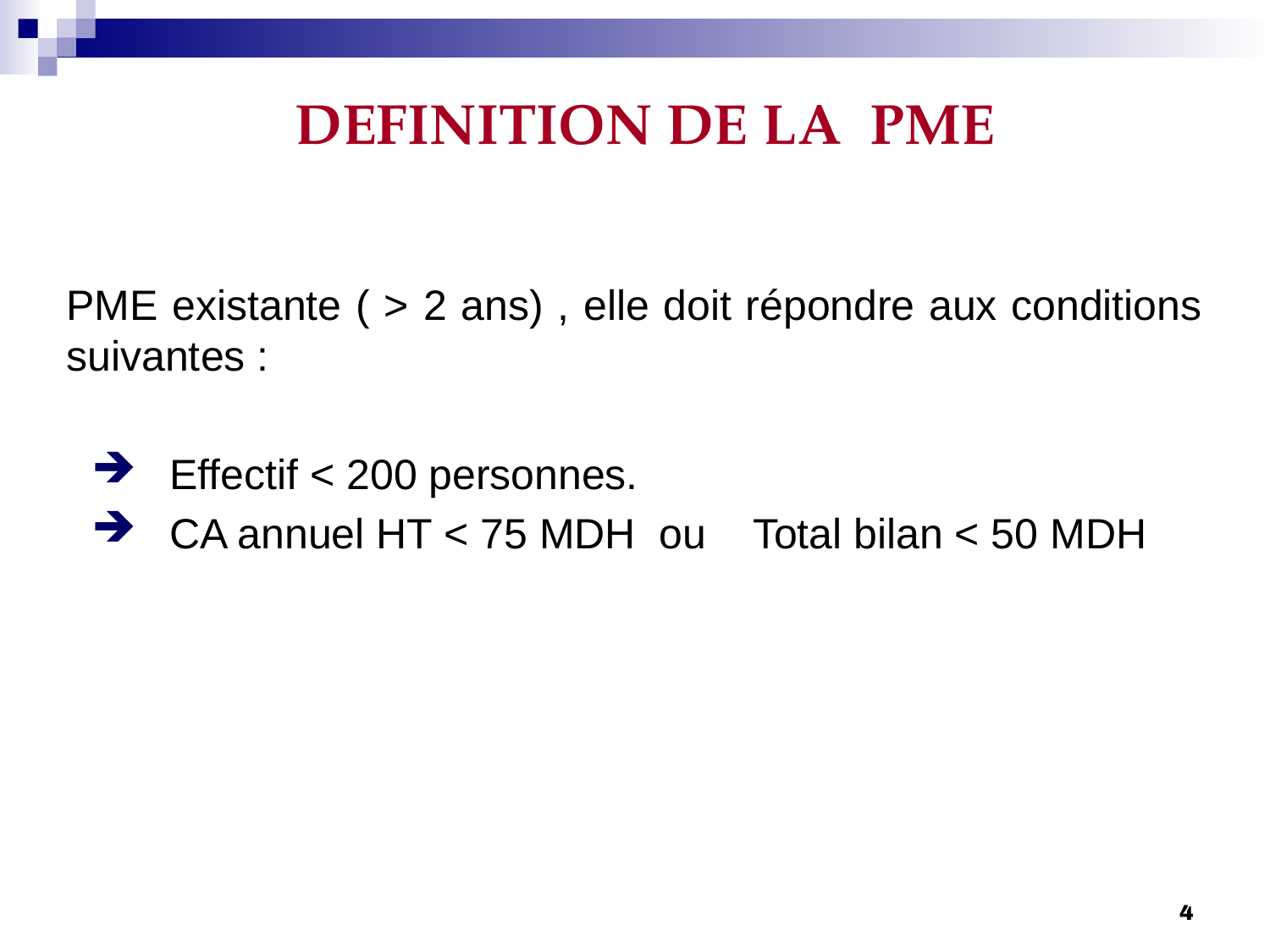

# DEFINITION DE LA  PME
PME existante ( > 2 ans) , elle doit répondre aux conditions suivantes :

Effectif < 200 personnes.
CA annuel HT < 75 MDH  ou    Total bilan < 50 MDH

4